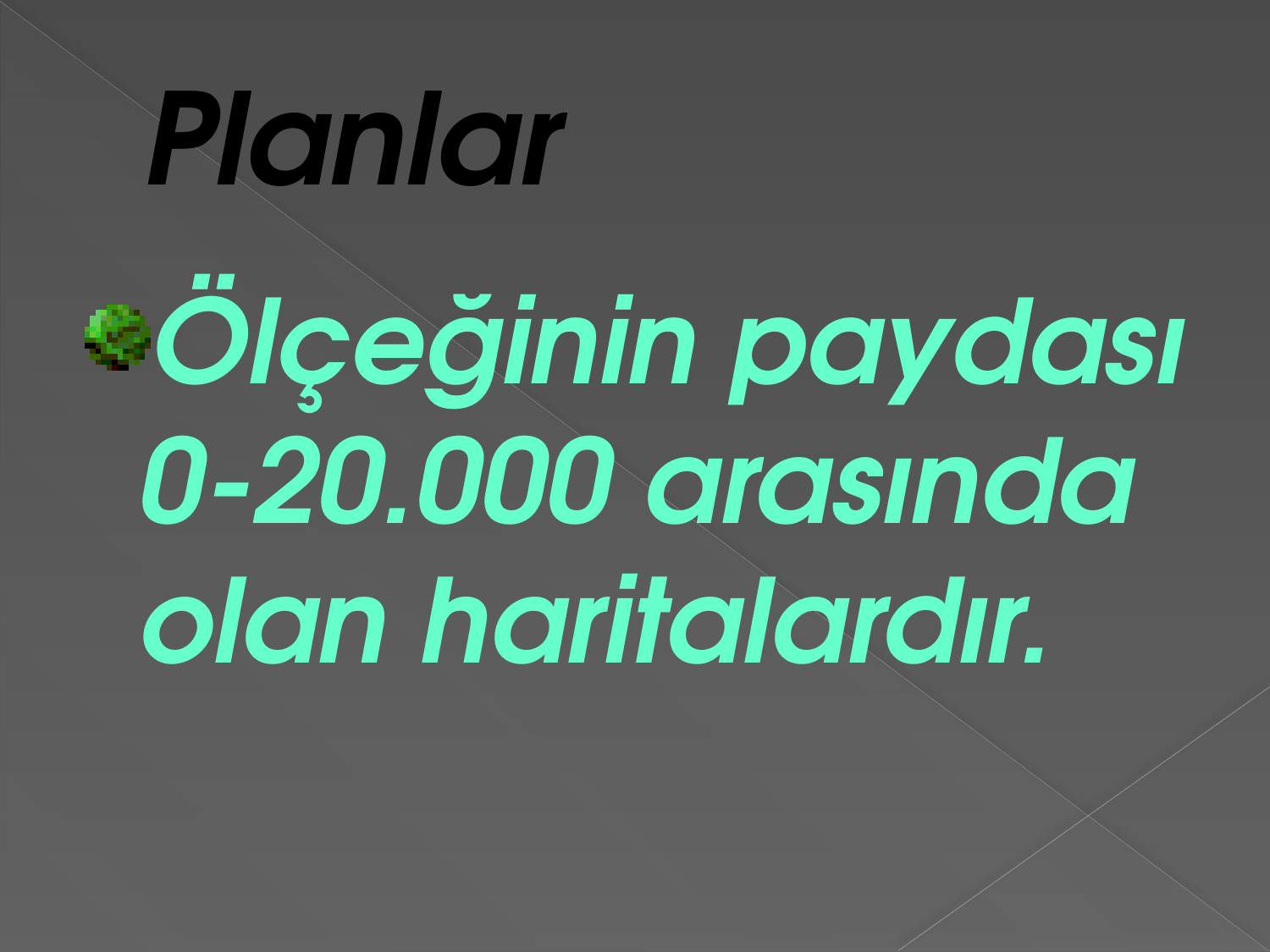

# Planlar
Ölçeğinin paydası 0-20.000 arasında olan haritalardır.